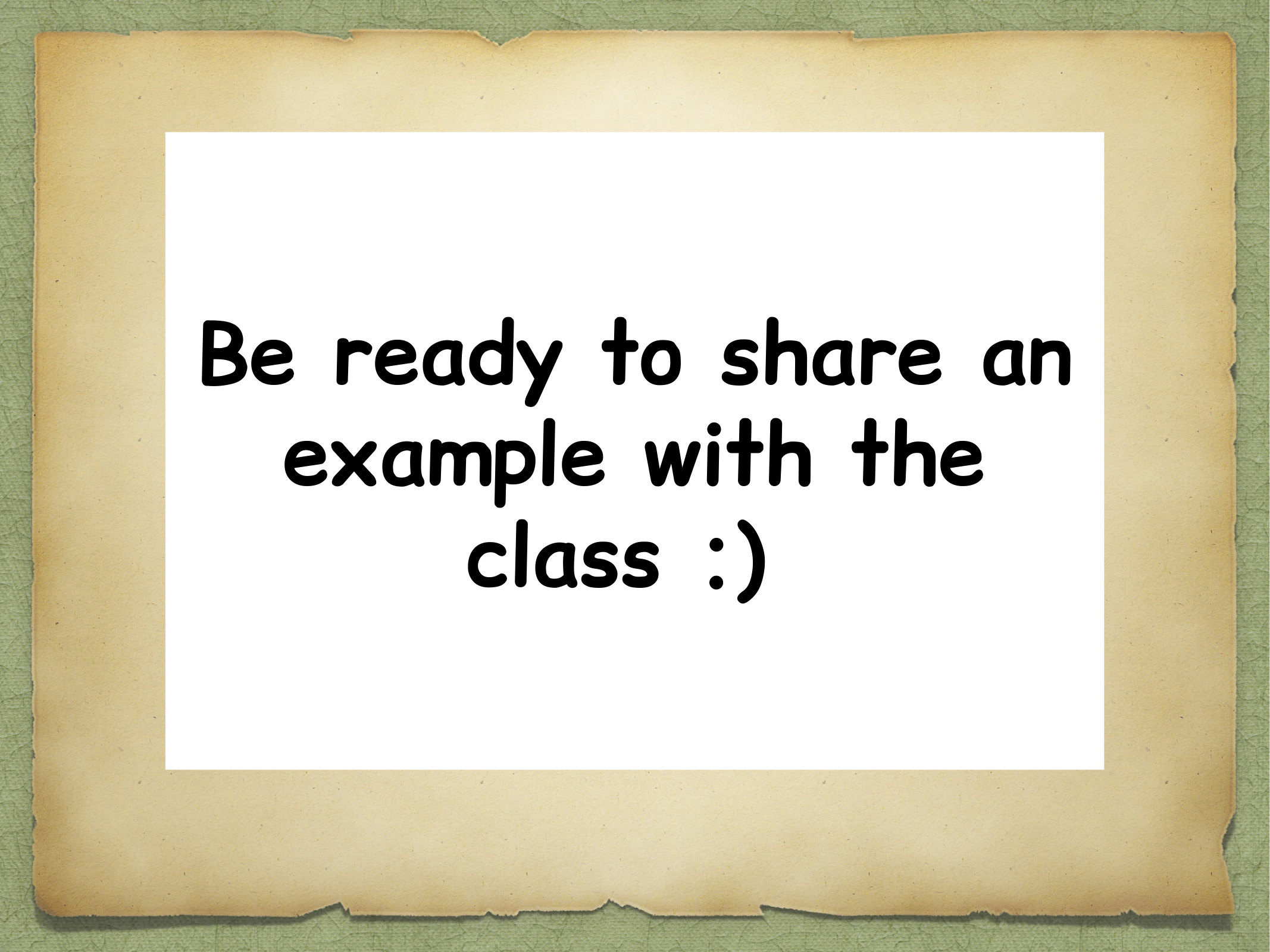

Be ready to share an example with the class :)